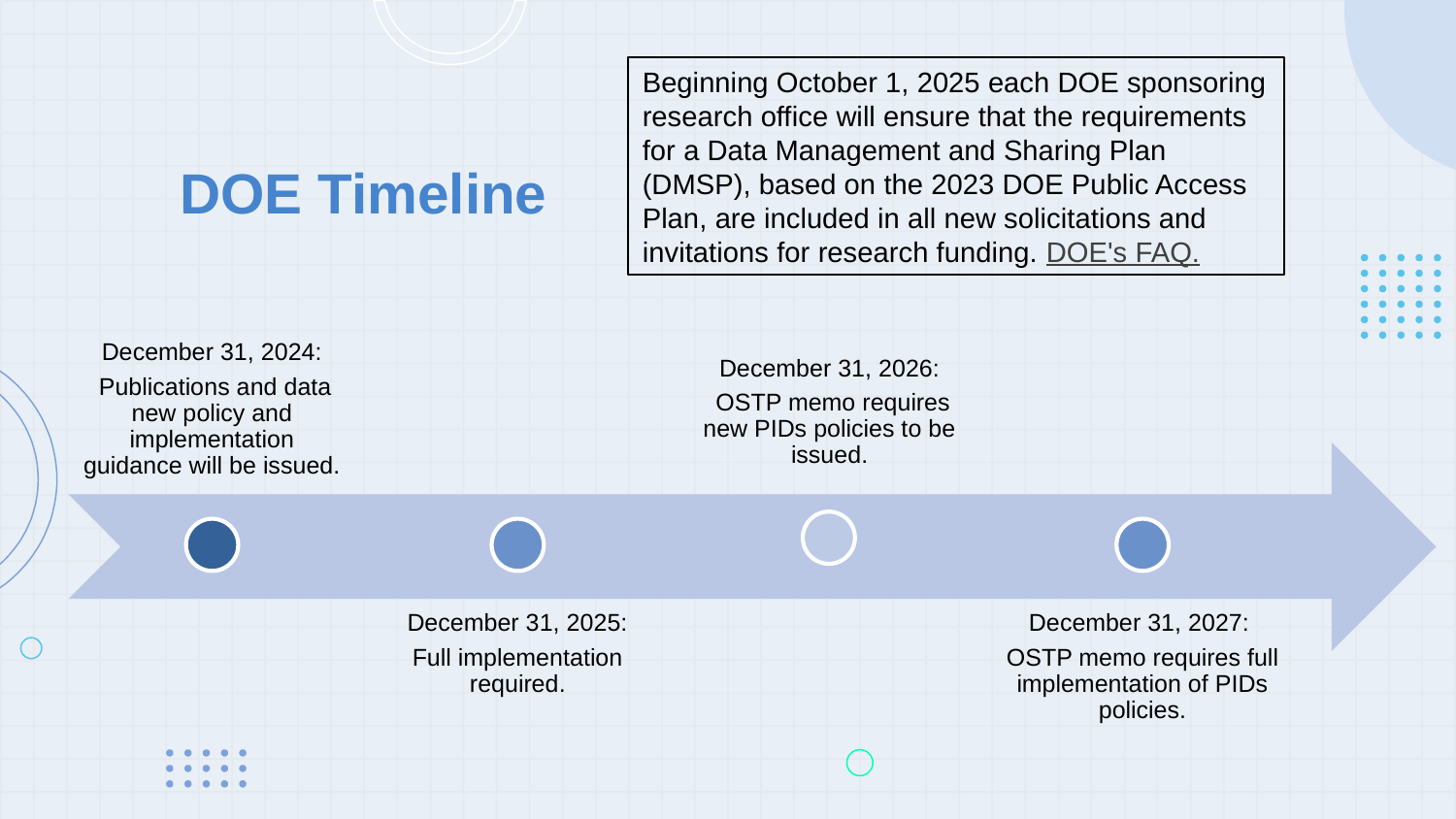

Beginning October 1, 2025 each DOE sponsoring research office will ensure that the requirements for a Data Management and Sharing Plan (DMSP), based on the 2023 DOE Public Access Plan, are included in all new solicitations and invitations for research funding. DOE's FAQ.
# DOE Timeline
December 31, 2024:
 Publications and data new policy and implementation guidance will be issued.
December 31, 2025:
Full implementation required.
December 31, 2026:
 OSTP memo requires new PIDs policies to be issued.
December 31, 2027:
OSTP memo requires full implementation of PIDs policies.